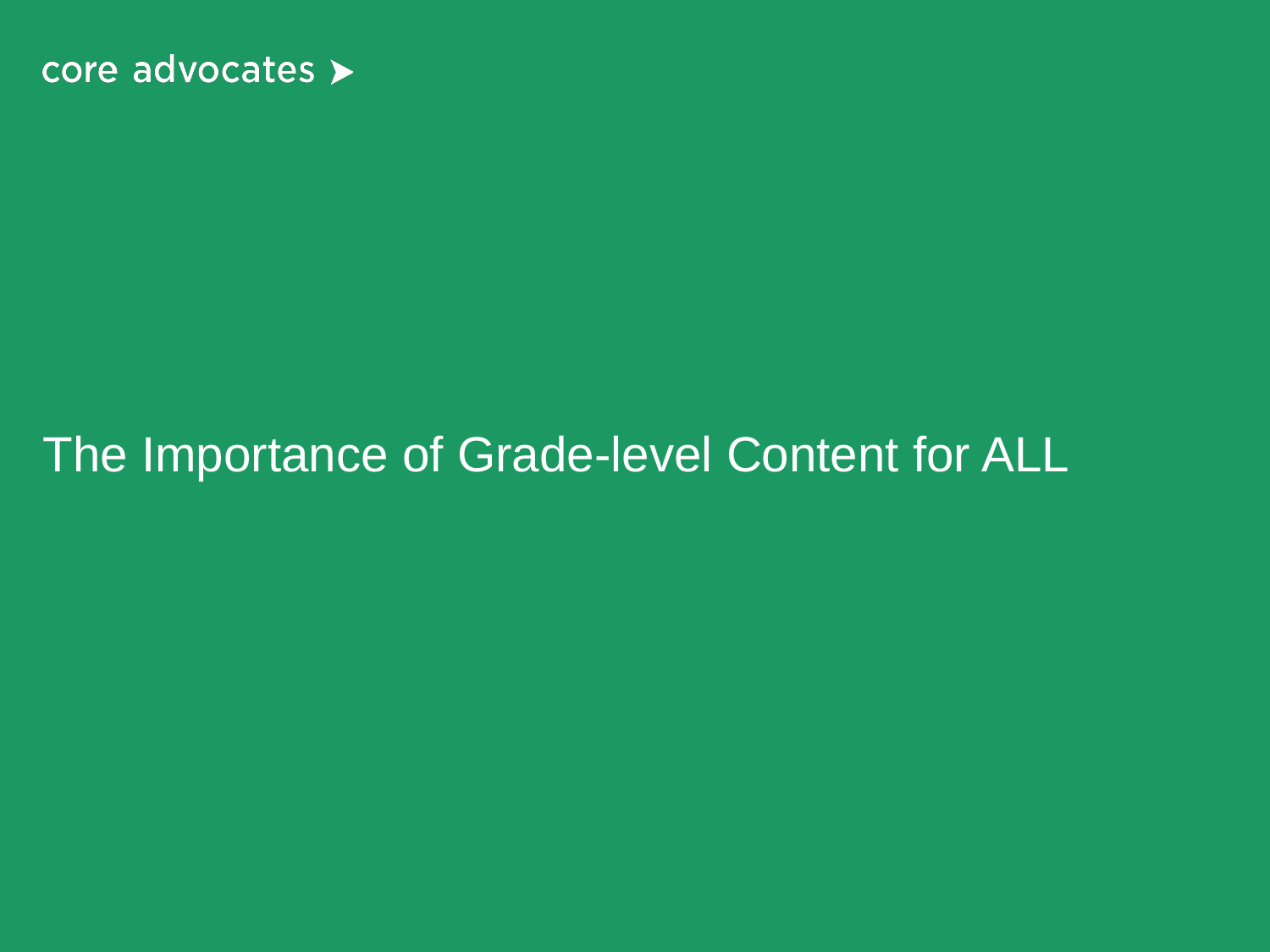

# The Importance of Grade-level Content for ALL